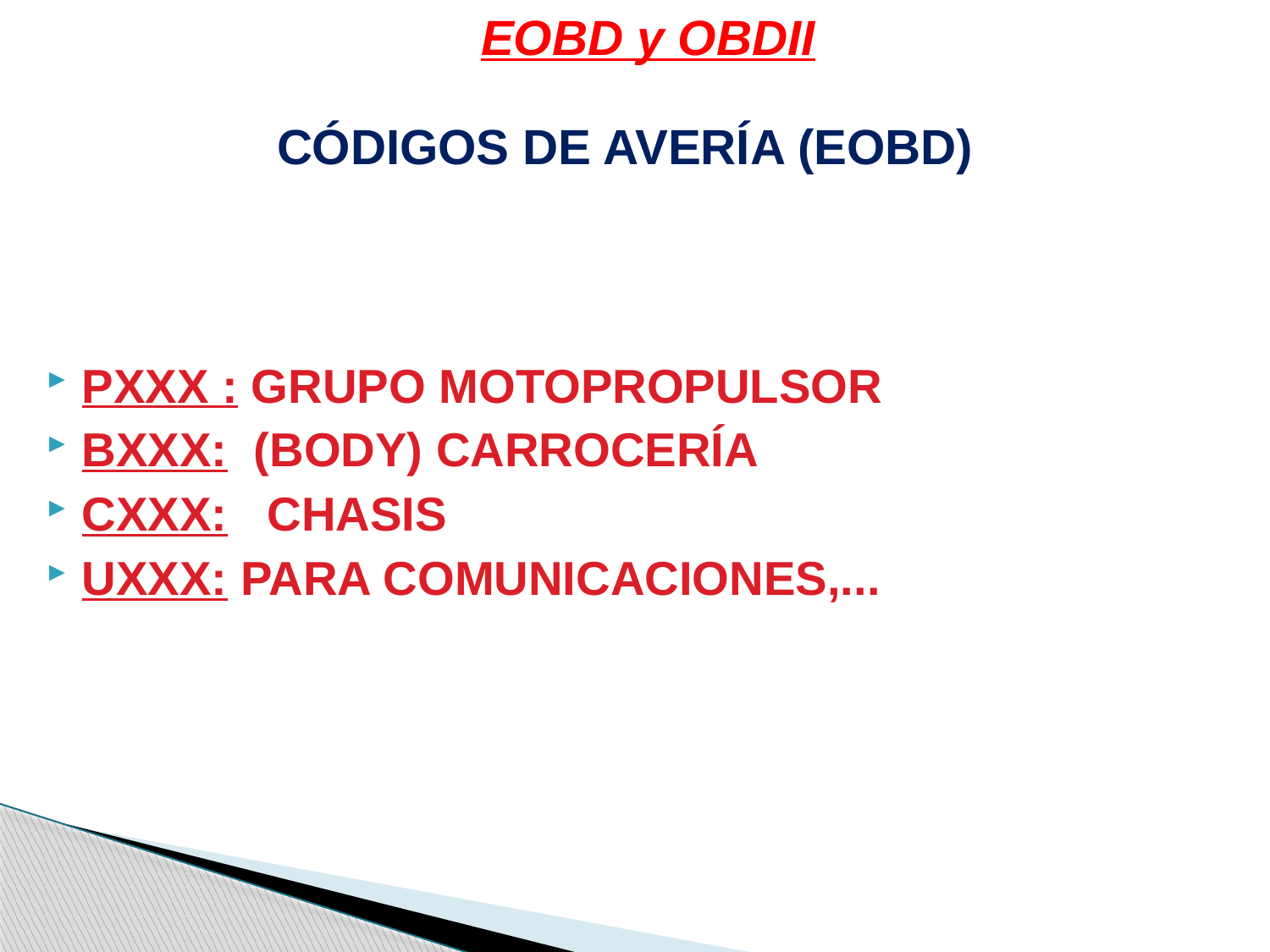

EOBD y OBDII

CÓDIGOS DE AVERÍA (EOBD)
PXXX : GRUPO MOTOPROPULSOR
BXXX:  (BODY) CARROCERÍA
CXXX:   CHASIS
UXXX: PARA COMUNICACIONES,...